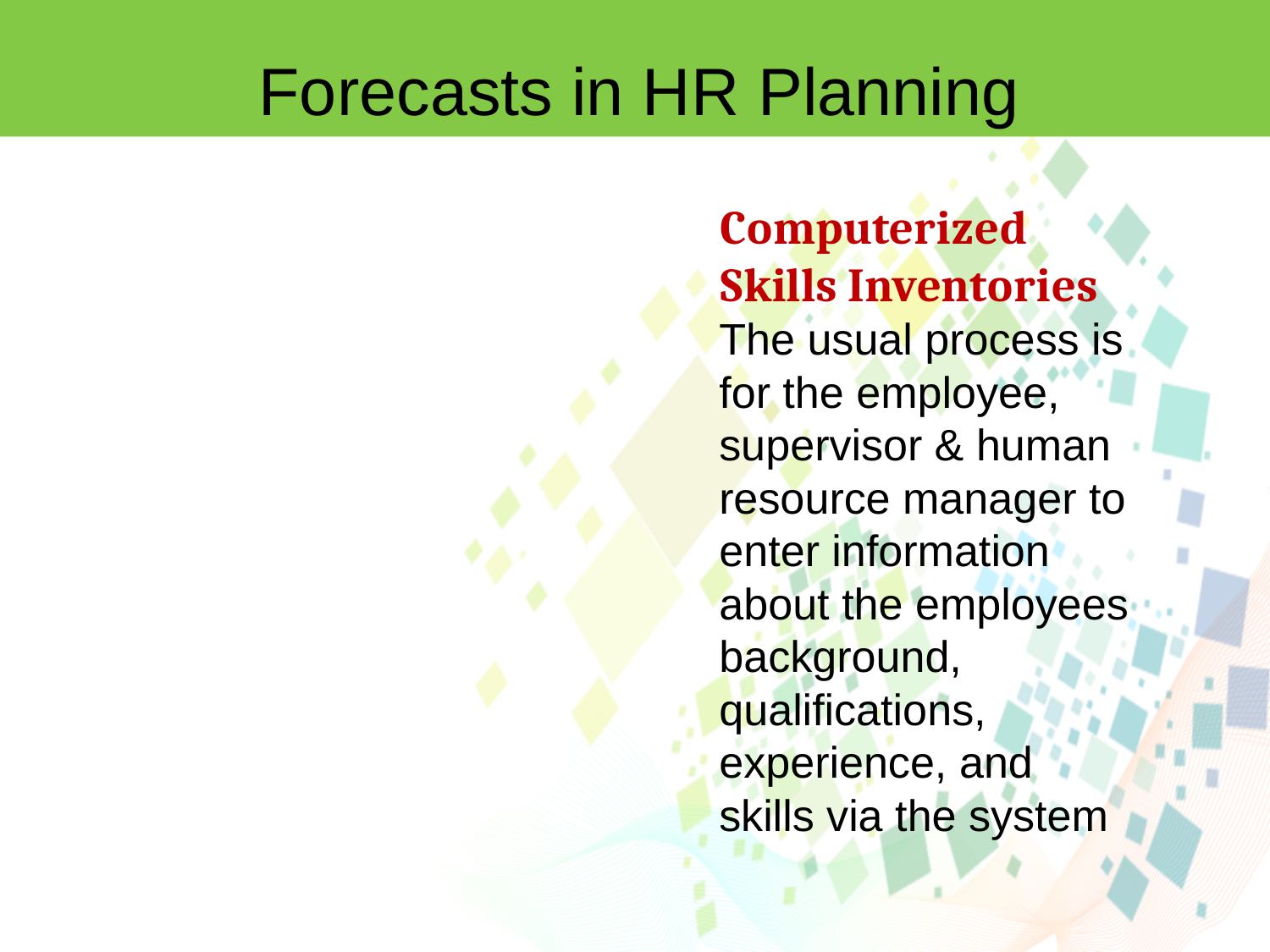

Forecasts in HR Planning
Computerized Skills Inventories
The usual process is for the employee, supervisor & human resource manager to enter information about the employees background, qualifications, experience, and skills via the system